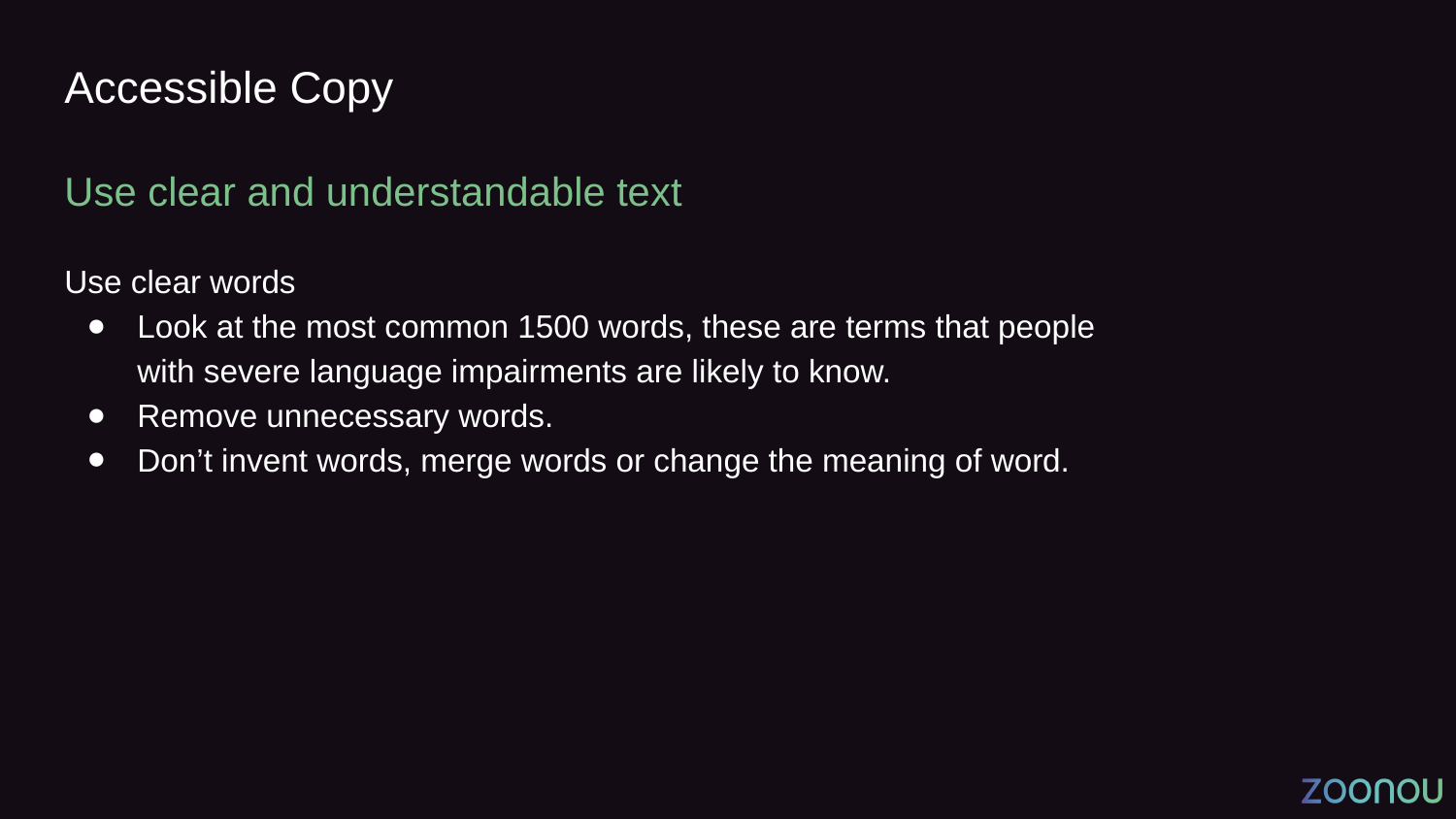

# Accessible Copy

Use clear and understandable text

Use clear words
Look at the most common 1500 words, these are terms that people with severe language impairments are likely to know.
Remove unnecessary words.
Don’t invent words, merge words or change the meaning of word.